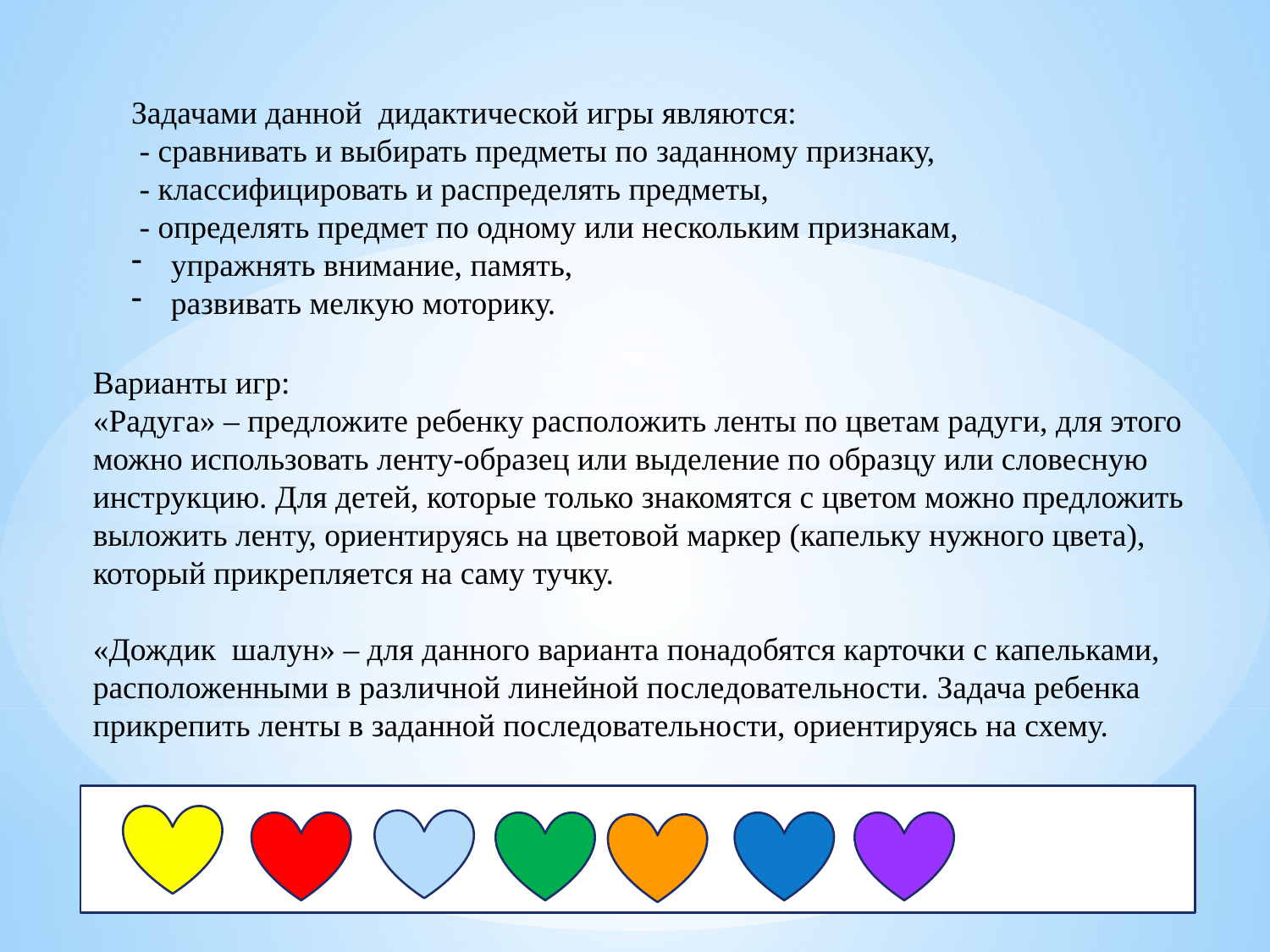

Задачами данной  дидактической игры являются:
 - сравнивать и выбирать предметы по заданному признаку,
 - классифицировать и распределять предметы,
 - определять предмет по одному или нескольким признакам,
упражнять внимание, память,
развивать мелкую моторику.

Варианты игр:
«Радуга» – предложите ребенку расположить ленты по цветам радуги, для этого можно использовать ленту-образец или выделение по образцу или словесную инструкцию. Для детей, которые только знакомятся с цветом можно предложить выложить ленту, ориентируясь на цветовой маркер (капельку нужного цвета), который прикрепляется на саму тучку.

«Дождик  шалун» – для данного варианта понадобятся карточки с капельками, расположенными в различной линейной последовательности. Задача ребенка прикрепить ленты в заданной последовательности, ориентируясь на схему.